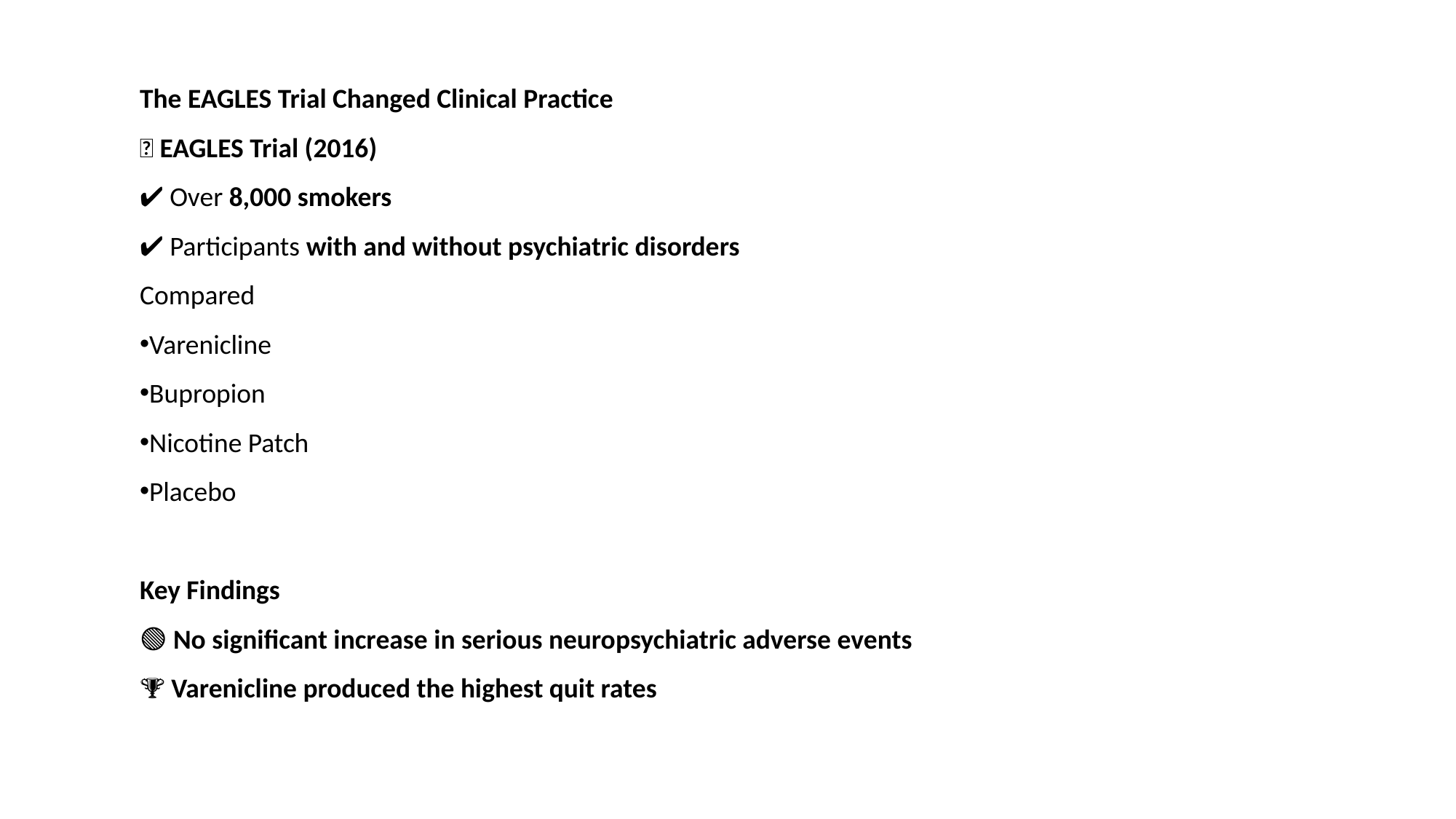

The EAGLES Trial Changed Clinical Practice
🧪 EAGLES Trial (2016)
✔ Over 8,000 smokers
✔ Participants with and without psychiatric disorders
Compared
Varenicline
Bupropion
Nicotine Patch
Placebo

Key Findings
🟢 No significant increase in serious neuropsychiatric adverse events
🏆 Varenicline produced the highest quit rates